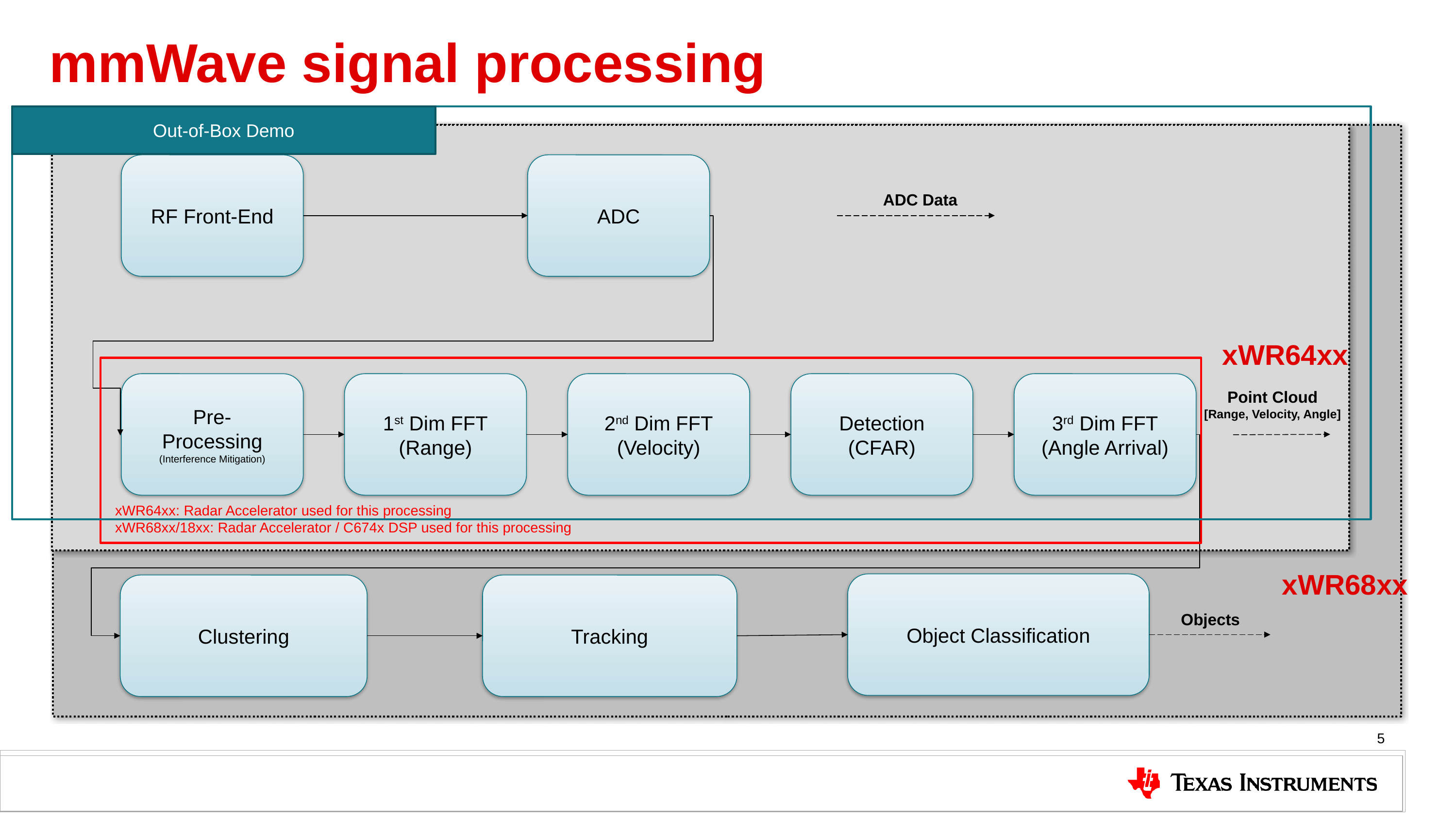

# mmWave signal processing

Out-of-Box Demo

RF Front-End
ADC
ADC Data
xWR64xx
xWR64xx: Radar Accelerator used for this processing
xWR68xx/18xx: Radar Accelerator / C674x DSP used for this processing
Pre- Processing
(Interference Mitigation)
1st Dim FFT
(Range)
2nd Dim FFT
(Velocity)
Detection
(CFAR)
3rd Dim FFT
(Angle Arrival)
Point Cloud
[Range, Velocity, Angle]
xWR68xx
Object Classification
Clustering
Tracking
Objects
5